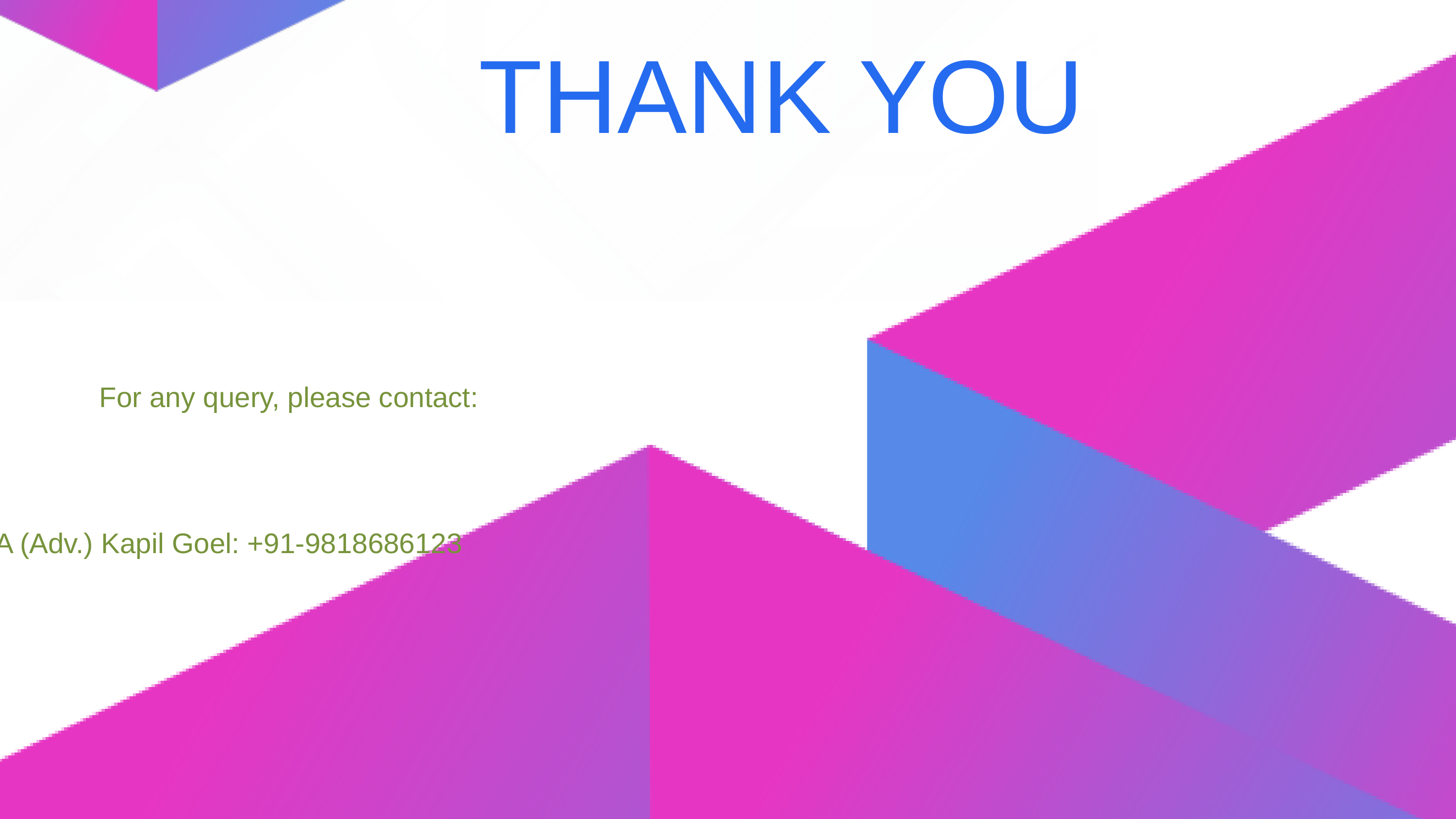

THANK YOU
For any query, please contact:
CA (Adv.) Kapil Goel: +91-9818686123